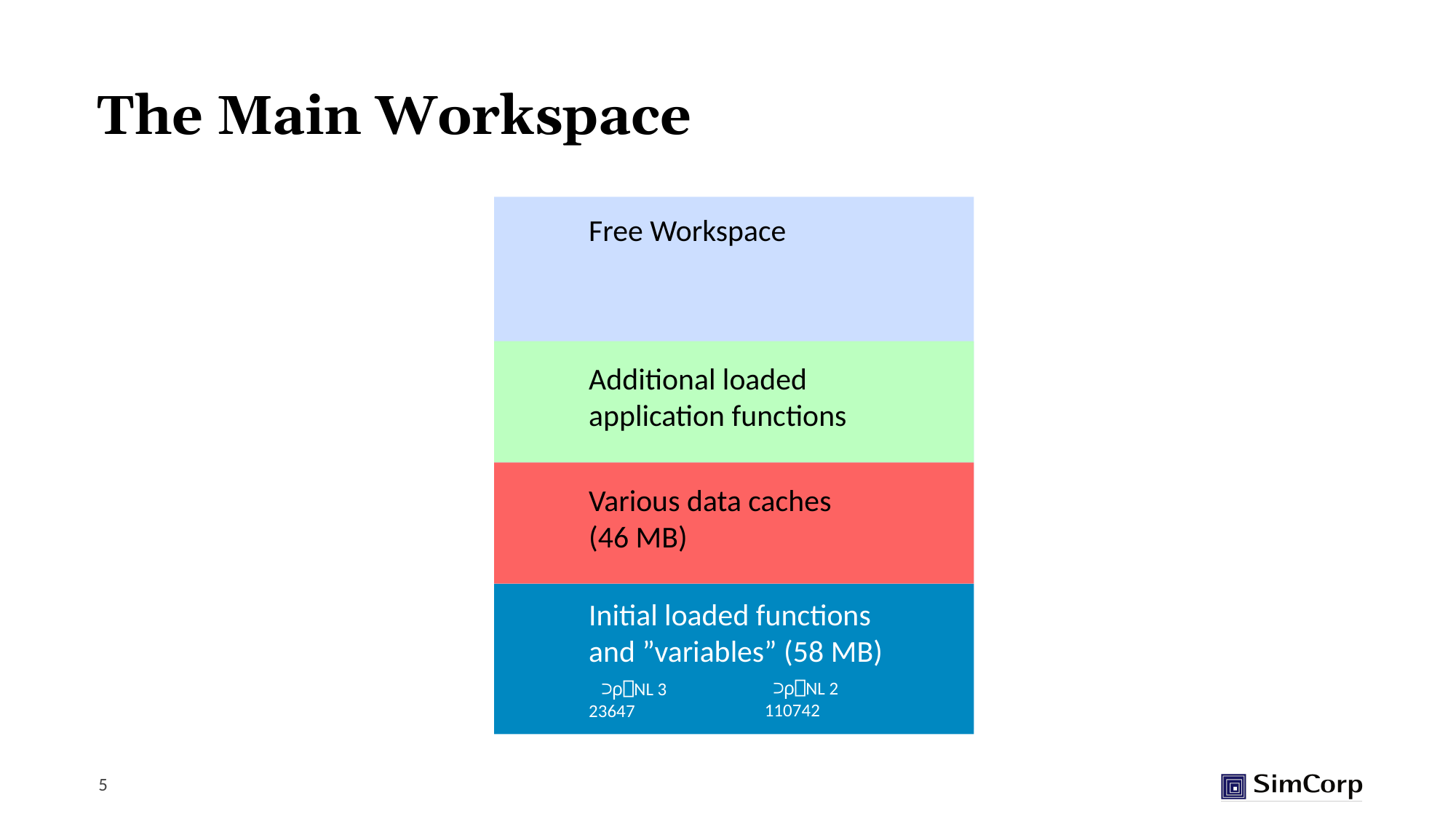

# The Main Workspace

Free Workspace

Additional loaded application functions

Various data caches
(46 MB)

Initial loaded functions and ”variables” (58 MB)
  ⊃⍴⎕NL 2
110742
   ⊃⍴⎕NL 3
23647
5